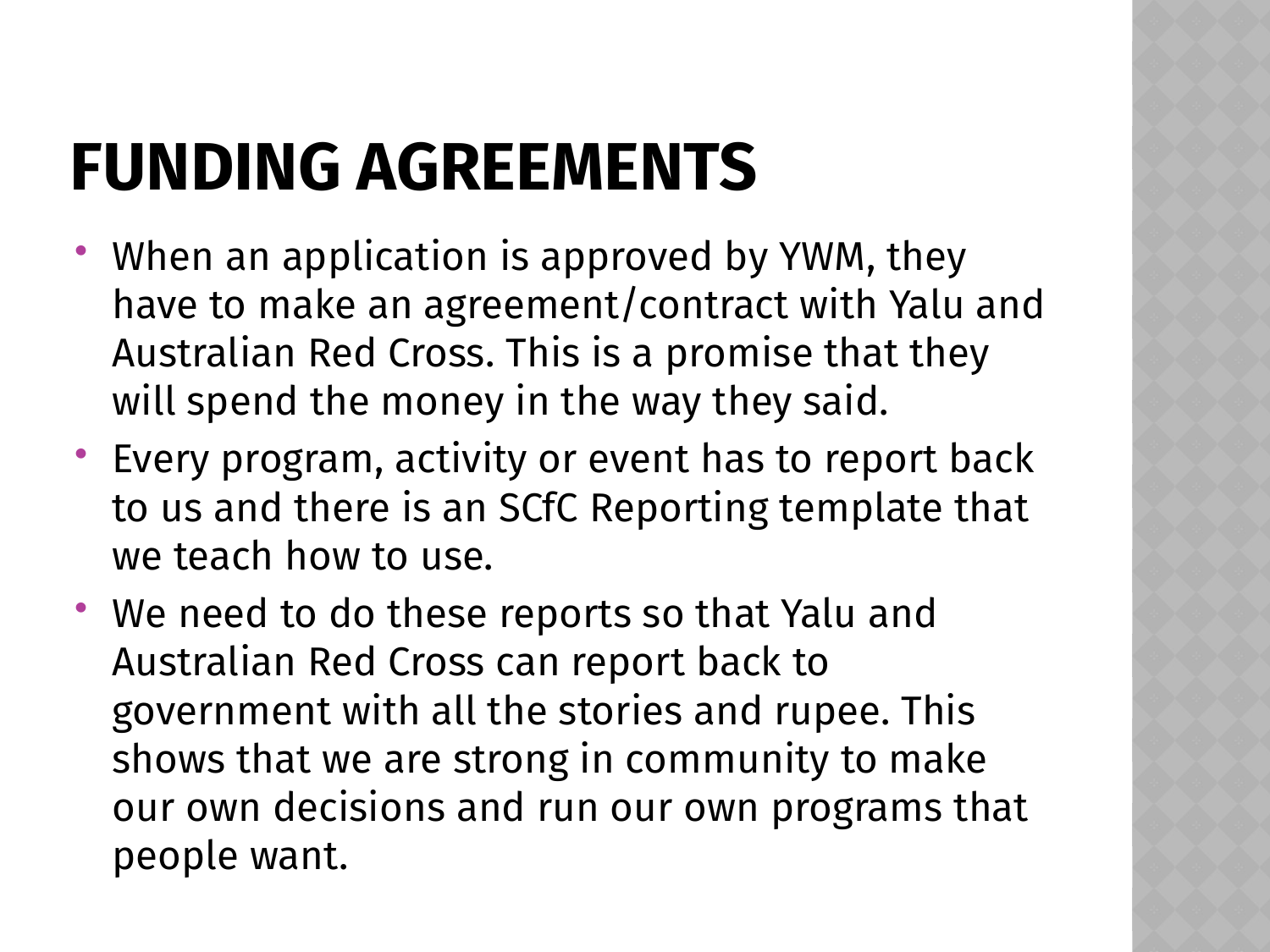

# Funding agreements
When an application is approved by YWM, they have to make an agreement/contract with Yalu and Australian Red Cross. This is a promise that they will spend the money in the way they said.
Every program, activity or event has to report back to us and there is an SCfC Reporting template that we teach how to use.
We need to do these reports so that Yalu and Australian Red Cross can report back to government with all the stories and rupee. This shows that we are strong in community to make our own decisions and run our own programs that people want.